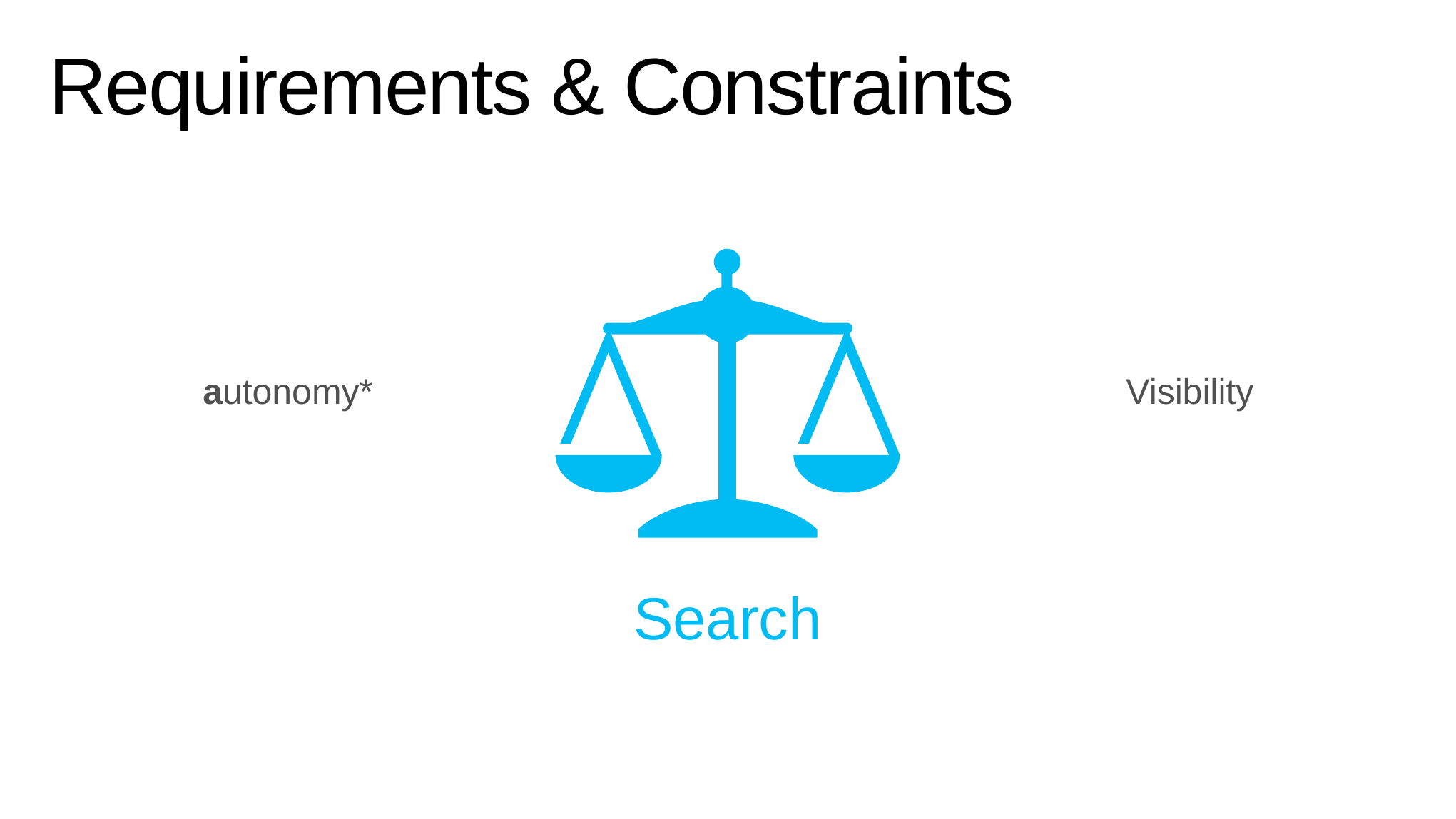

# Requirements & Constraints

autonomy*
Visibility
Search